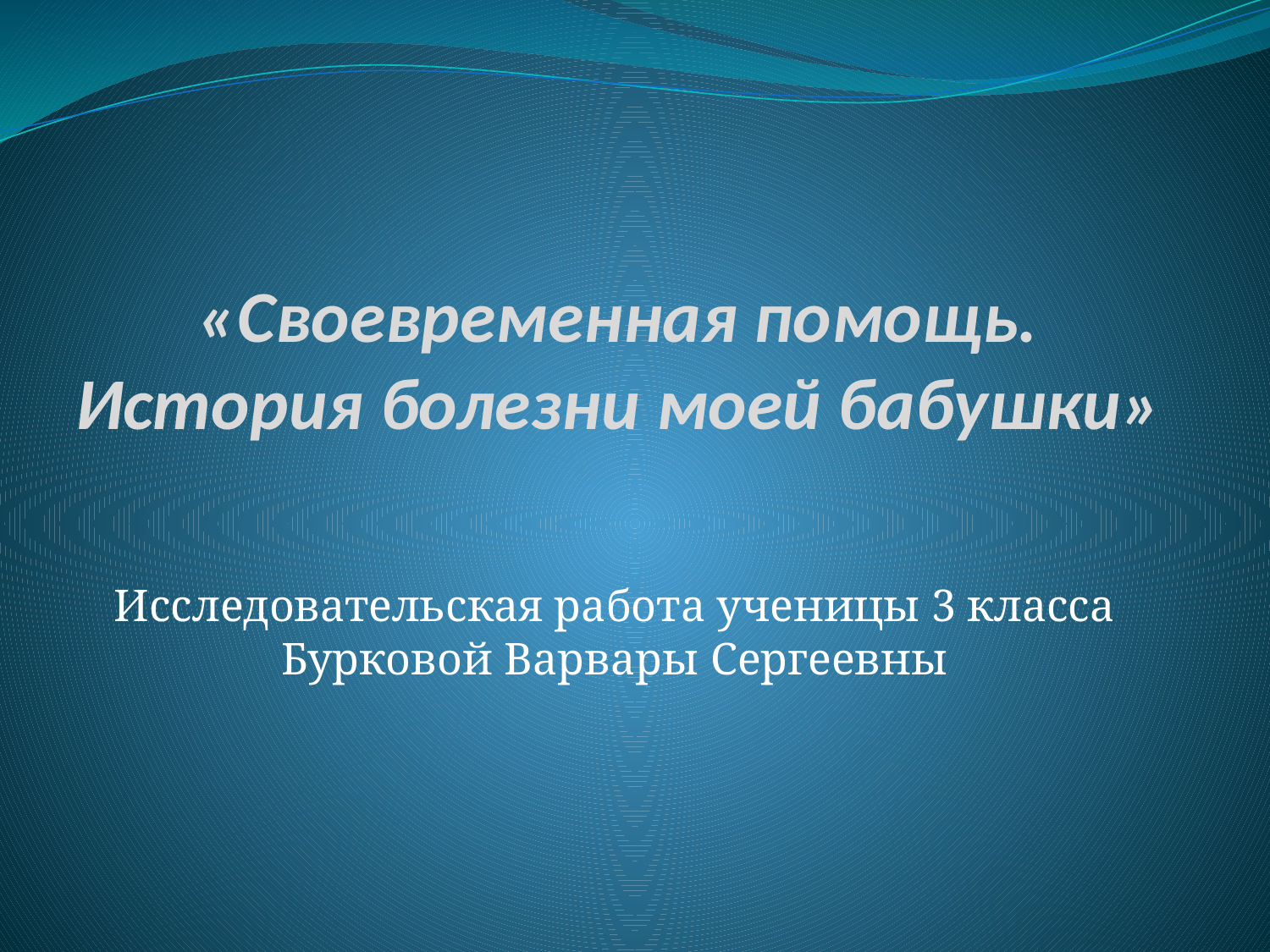

# «Своевременная помощь. История болезни моей бабушки»

Исследовательская работа ученицы 3 класса Бурковой Варвары Сергеевны